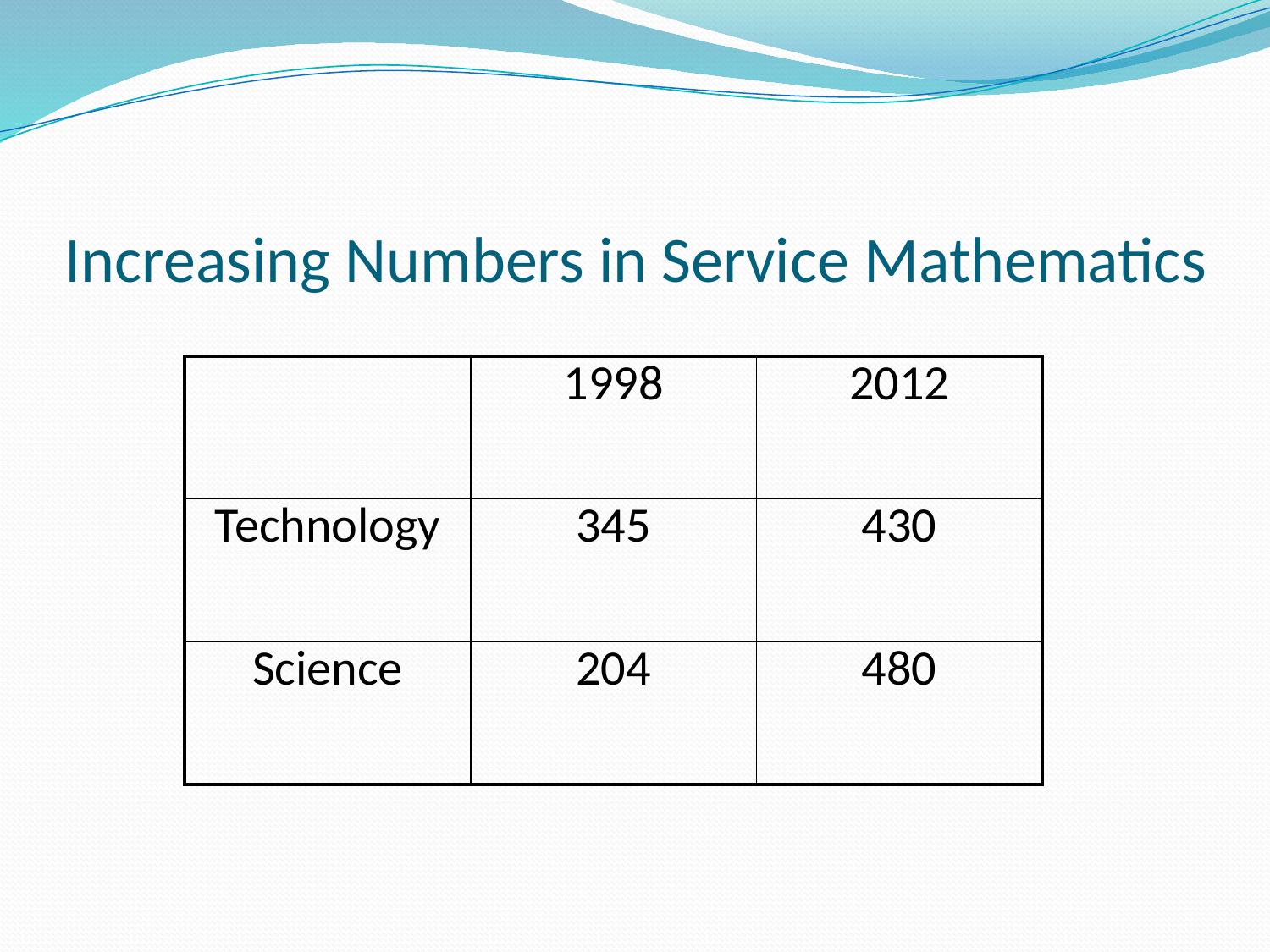

# Increasing Numbers in Service Mathematics
|  | 1998 | 2012 |
| --- | --- | --- |
| Technology | 345 | 430 |
| Science | 204 | 480 |